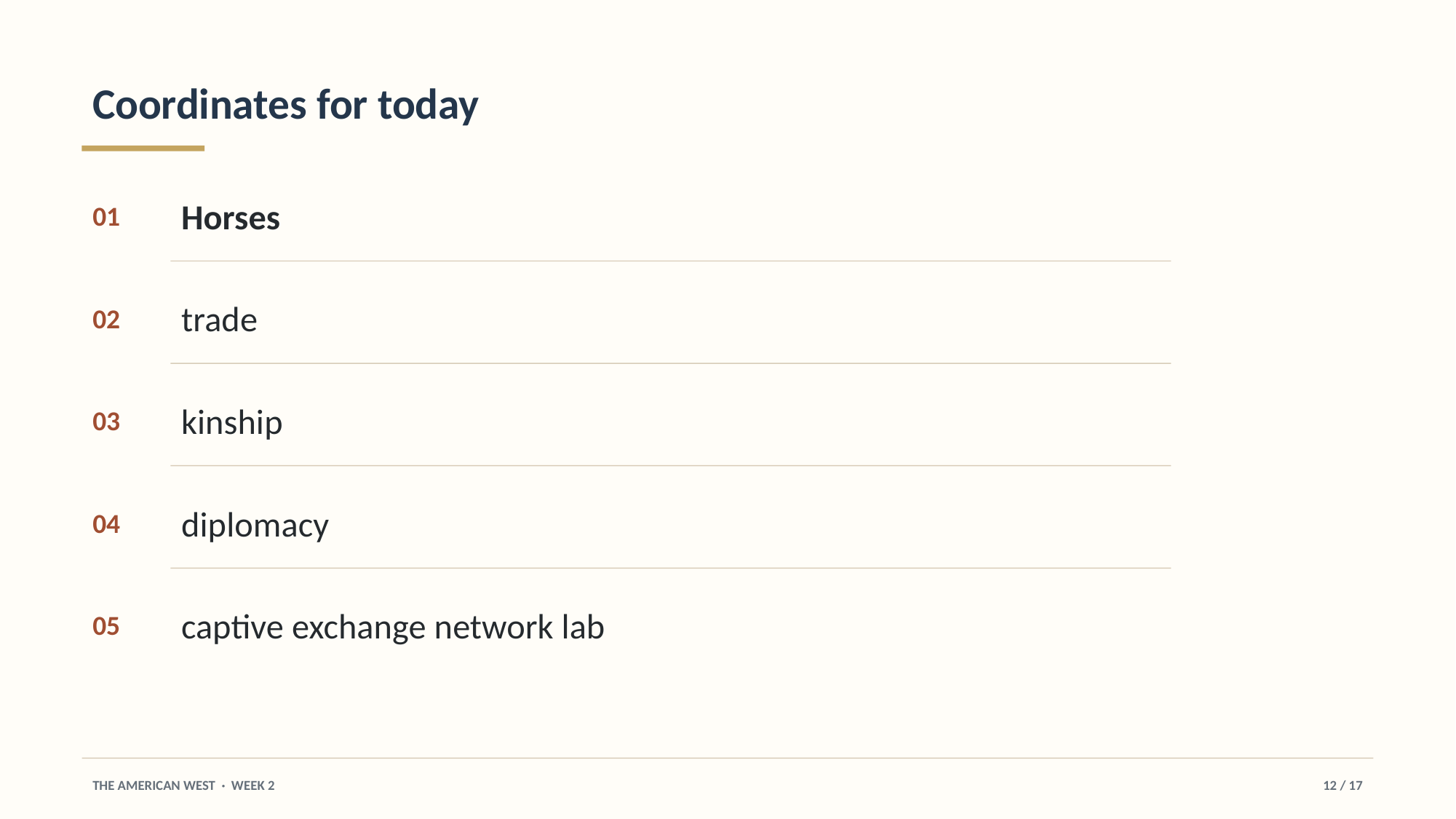

Coordinates for today

Horses
01

trade
02

kinship
03

diplomacy
04

captive exchange network lab
05

THE AMERICAN WEST  ·  WEEK 2
12 / 17